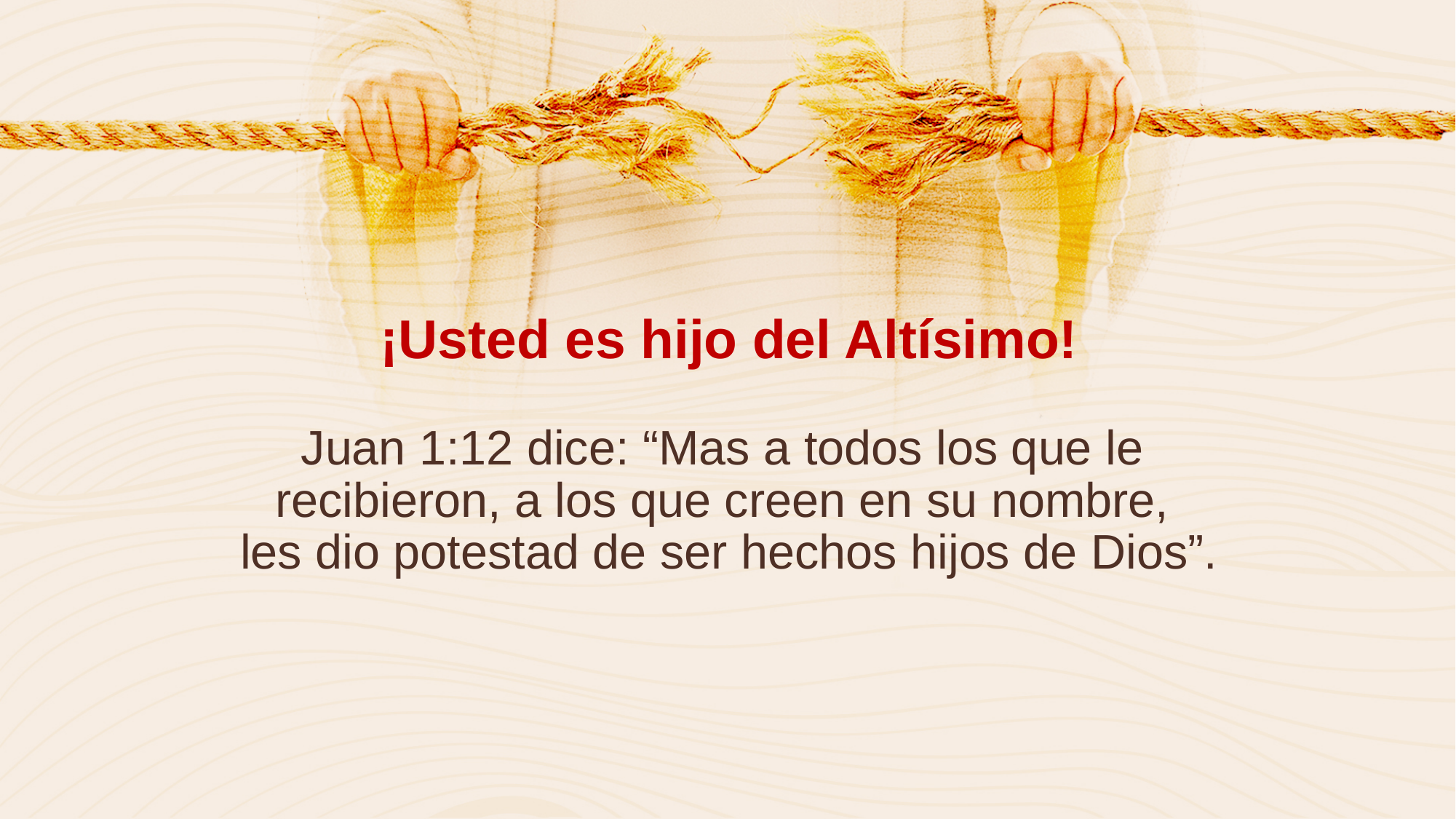

¡Usted es hijo del Altísimo!
Juan 1:12 dice: “Mas a todos los que le
recibieron, a los que creen en su nombre,
les dio potestad de ser hechos hijos de Dios”.